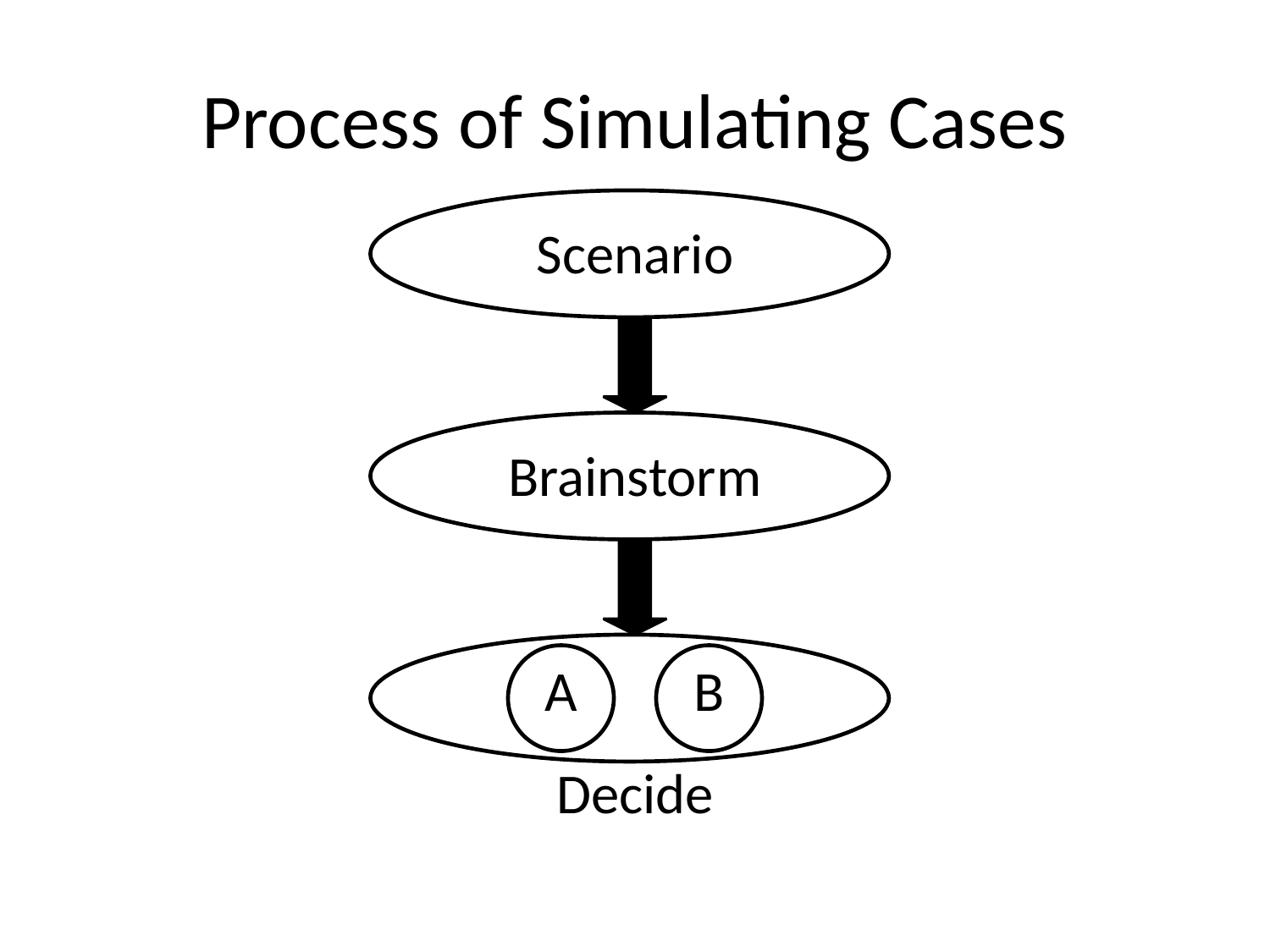

# Process of Simulating Cases

Scenario

Brainstorm

A
B
Decide